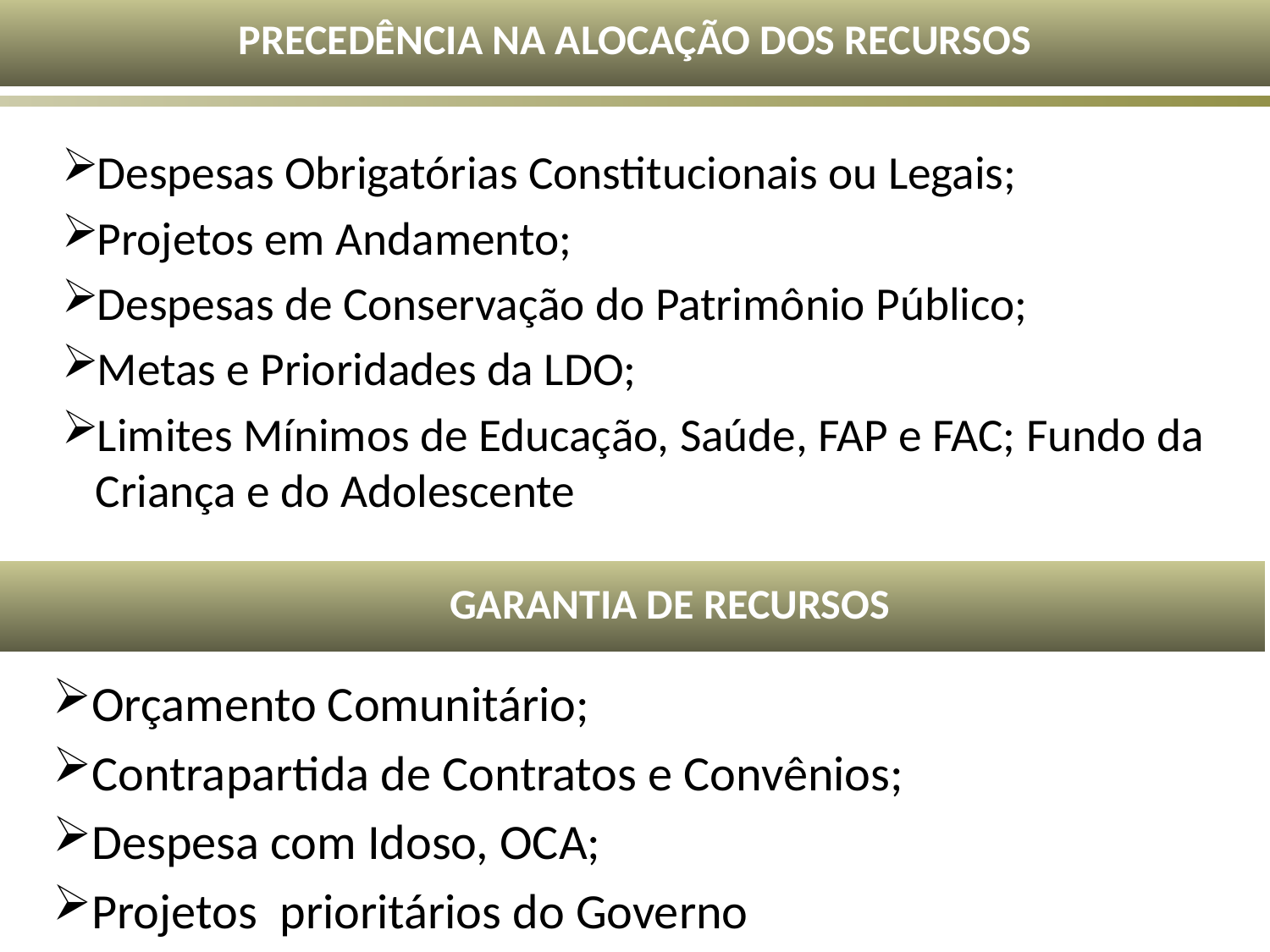

PRECEDÊNCIA NA ALOCAÇÃO DOS RECURSOS

Despesas Obrigatórias Constitucionais ou Legais;
Projetos em Andamento;
Despesas de Conservação do Patrimônio Público;
Metas e Prioridades da LDO;
Limites Mínimos de Educação, Saúde, FAP e FAC; Fundo da Criança e do Adolescente

GARANTIA DE RECURSOS

Orçamento Comunitário;
Contrapartida de Contratos e Convênios;
Despesa com Idoso, OCA;
Projetos  prioritários do Governo